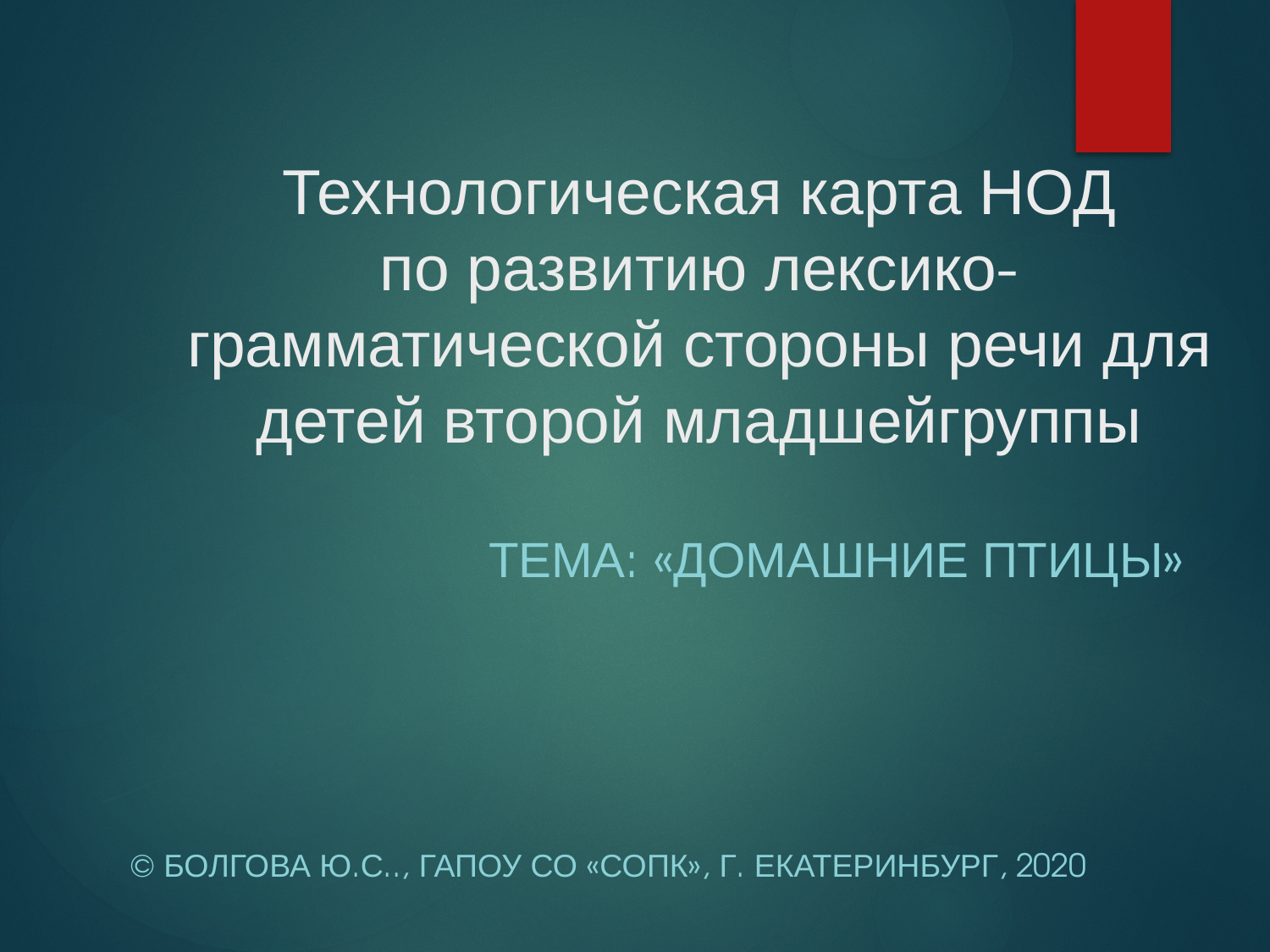

# Технологическая карта НОД по развитию лексико-грамматической стороны речи для детей второй младшейгруппы

                          Тема: «Домашние птицы»

© Болгова Ю.С.., ГАПОУ СО «СОПК», г. Екатеринбург, 2020